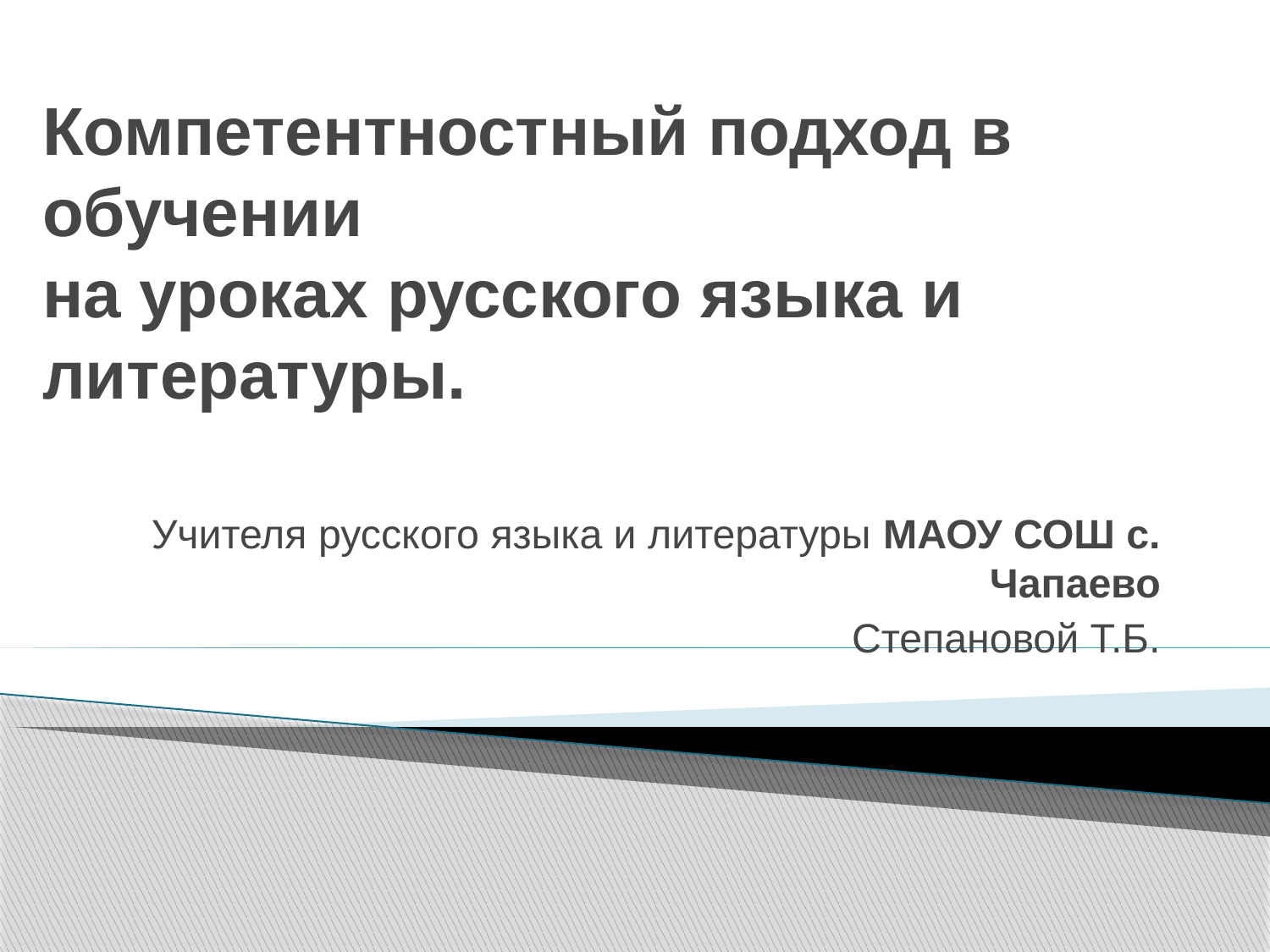

# Компетентностный подход в обучении на уроках русского языка и литературы.
Учителя русского языка и литературы МАОУ СОШ с. Чапаево
Степановой Т.Б.